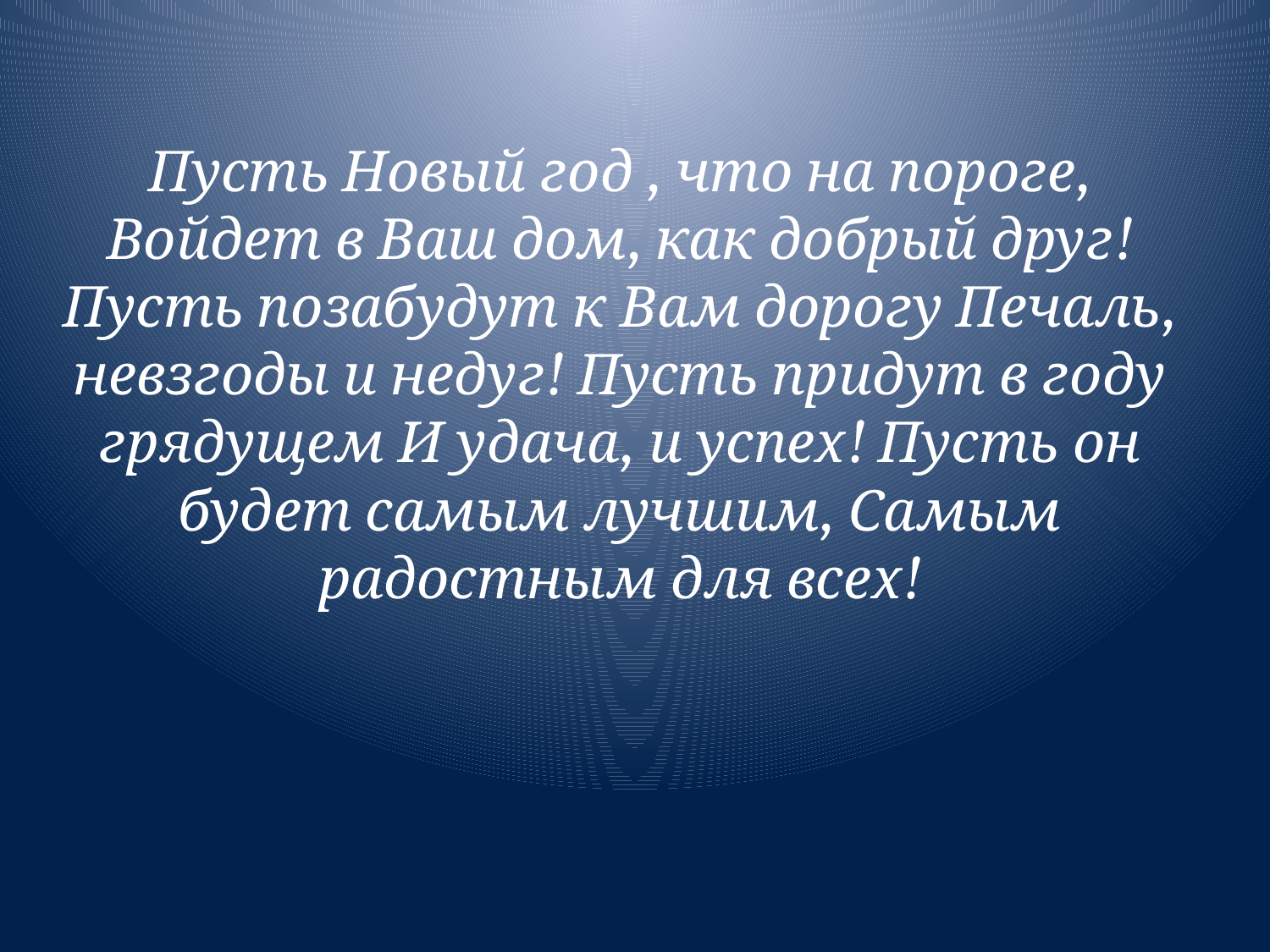

Пусть Новый год , что на пороге, Войдет в Ваш дом, как добрый друг! Пусть позабудут к Вам дорогу Печаль, невзгоды и недуг! Пусть придут в году грядущем И удача, и успех! Пусть он будет самым лучшим, Самым радостным для всех!